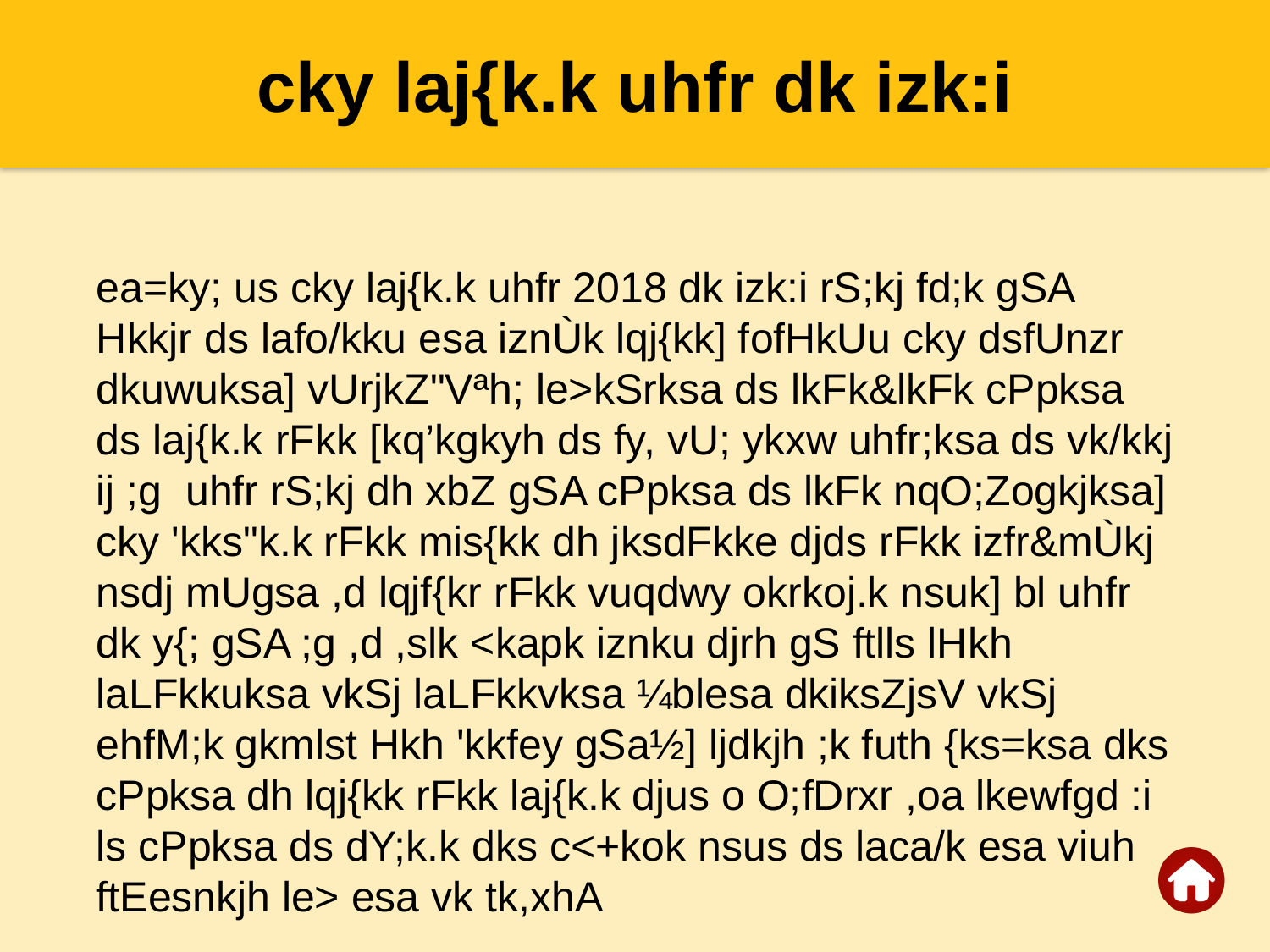

cky laj{k.k uhfr dk izk:i
ea=ky; us cky laj{k.k uhfr 2018 dk izk:i rS;kj fd;k gSA Hkkjr ds lafo/kku esa iznÙk lqj{kk] fofHkUu cky dsfUnzr dkuwuksa] vUrjkZ"Vªh; le>kSrksa ds lkFk&lkFk cPpksa ds laj{k.k rFkk [kq’kgkyh ds fy, vU; ykxw uhfr;ksa ds vk/kkj ij ;g  uhfr rS;kj dh xbZ gSA cPpksa ds lkFk nqO;Zogkjksa] cky 'kks"k.k rFkk mis{kk dh jksdFkke djds rFkk izfr&mÙkj nsdj mUgsa ,d lqjf{kr rFkk vuqdwy okrkoj.k nsuk] bl uhfr dk y{; gSA ;g ,d ,slk <kapk iznku djrh gS ftlls lHkh laLFkkuksa vkSj laLFkkvksa ¼blesa dkiksZjsV vkSj ehfM;k gkmlst Hkh 'kkfey gSa½] ljdkjh ;k futh {ks=ksa dks cPpksa dh lqj{kk rFkk laj{k.k djus o O;fDrxr ,oa lkewfgd :i ls cPpksa ds dY;k.k dks c<+kok nsus ds laca/k esa viuh ftEesnkjh le> esa vk tk,xhA